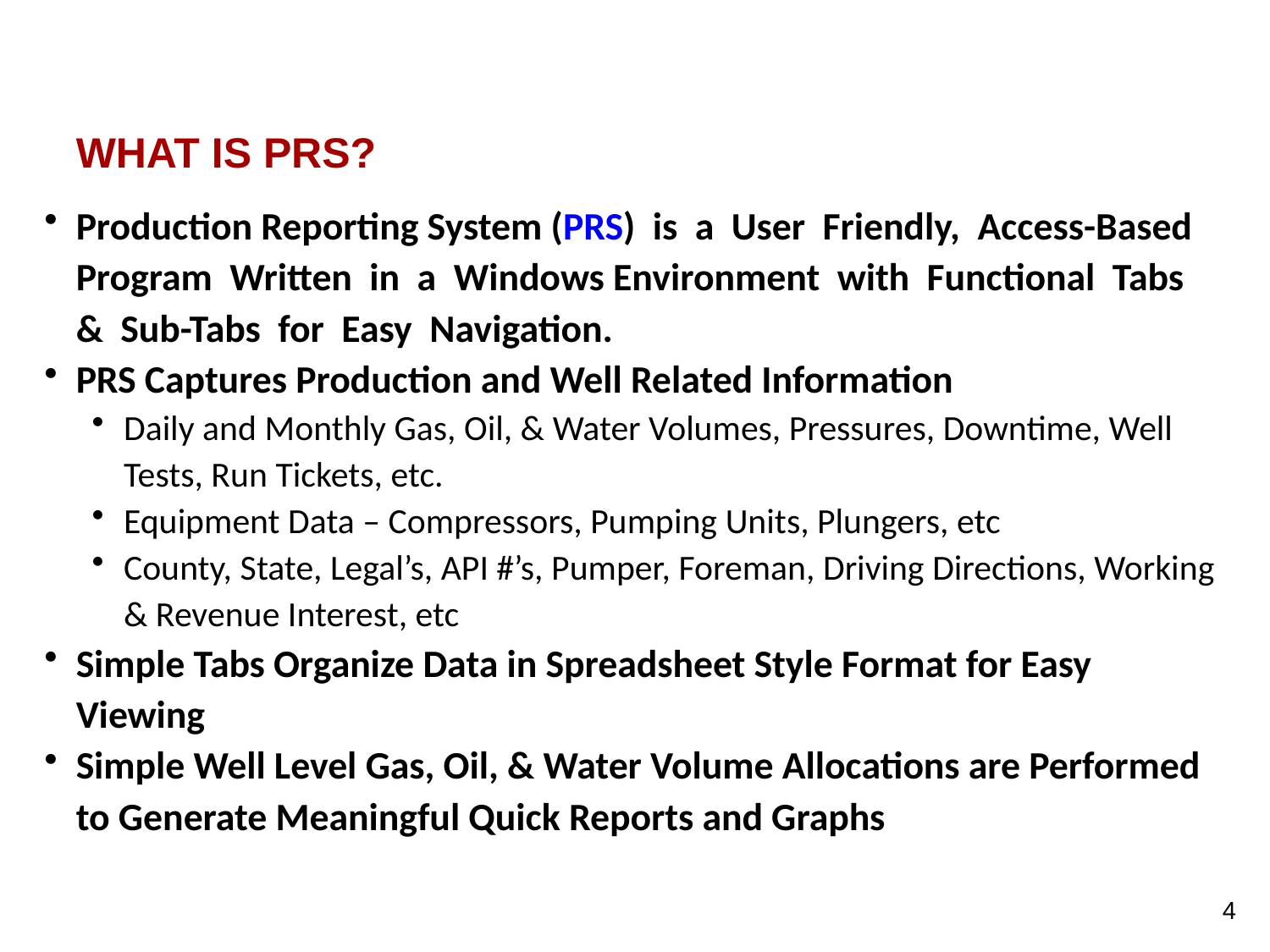

What is PRS
WHAT IS PRS?
Production Reporting System (PRS)  is  a  User  Friendly,  Access-Based  Program  Written  in  a  Windows Environment  with  Functional  Tabs  &  Sub-Tabs  for  Easy  Navigation.
PRS Captures Production and Well Related Information
Daily and Monthly Gas, Oil, & Water Volumes, Pressures, Downtime, Well Tests, Run Tickets, etc.
Equipment Data – Compressors, Pumping Units, Plungers, etc
County, State, Legal’s, API #’s, Pumper, Foreman, Driving Directions, Working & Revenue Interest, etc
Simple Tabs Organize Data in Spreadsheet Style Format for Easy Viewing
Simple Well Level Gas, Oil, & Water Volume Allocations are Performed to Generate Meaningful Quick Reports and Graphs
4